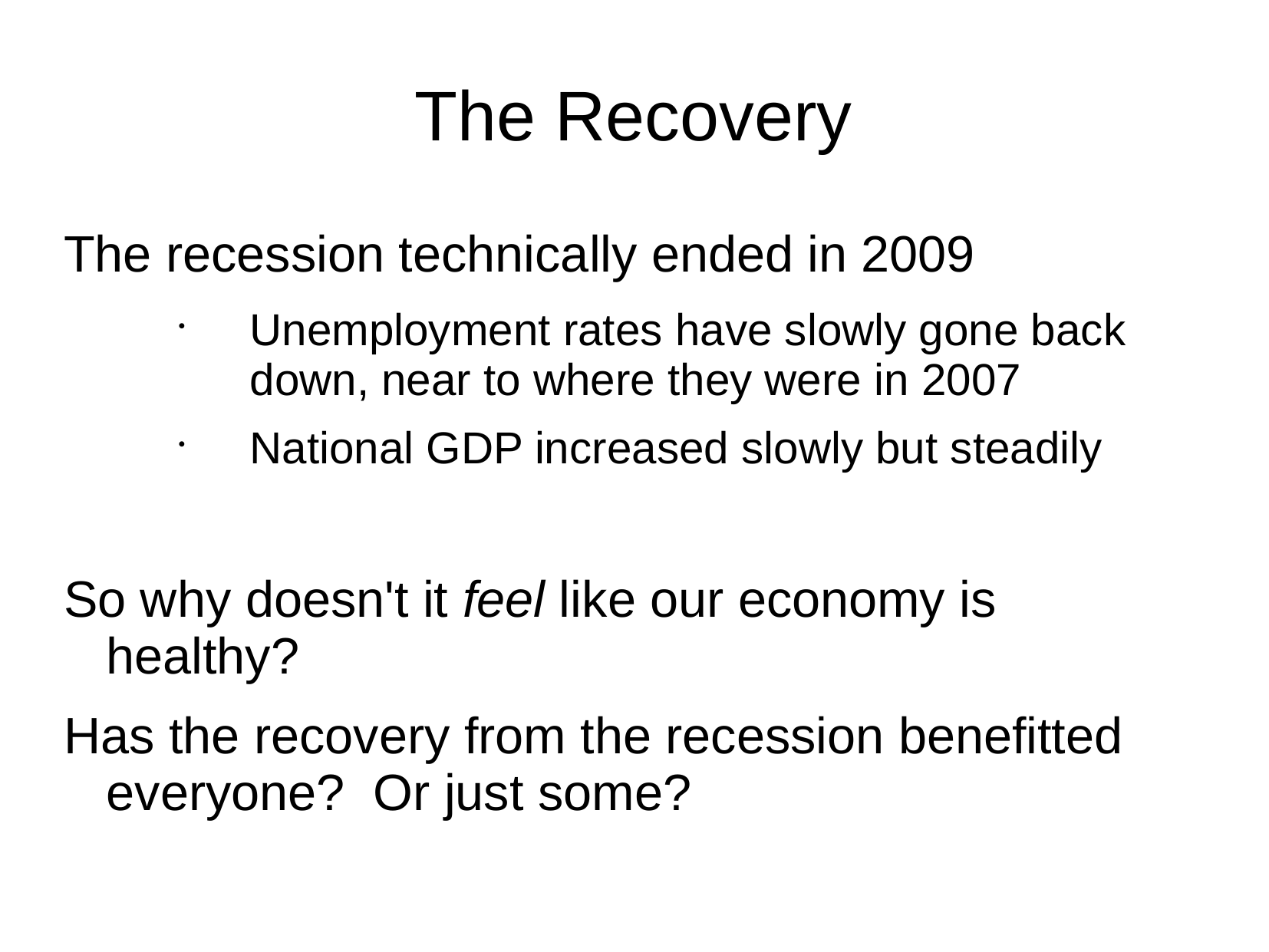

# The Recovery
The recession technically ended in 2009
Unemployment rates have slowly gone back down, near to where they were in 2007
National GDP increased slowly but steadily

So why doesn't it feel like our economy is healthy?
Has the recovery from the recession benefitted everyone?  Or just some?